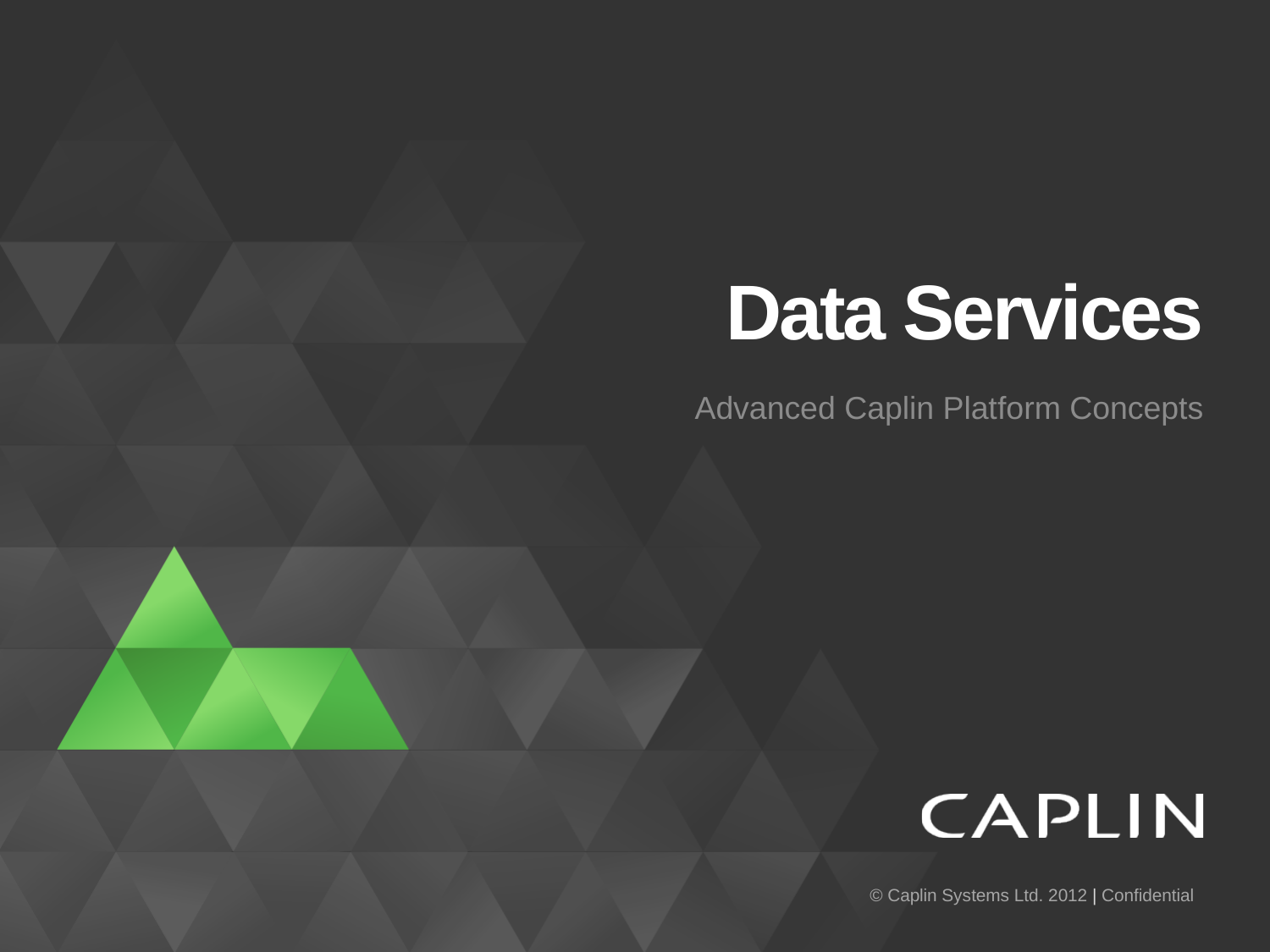

# Data Services
Advanced Caplin Platform Concepts